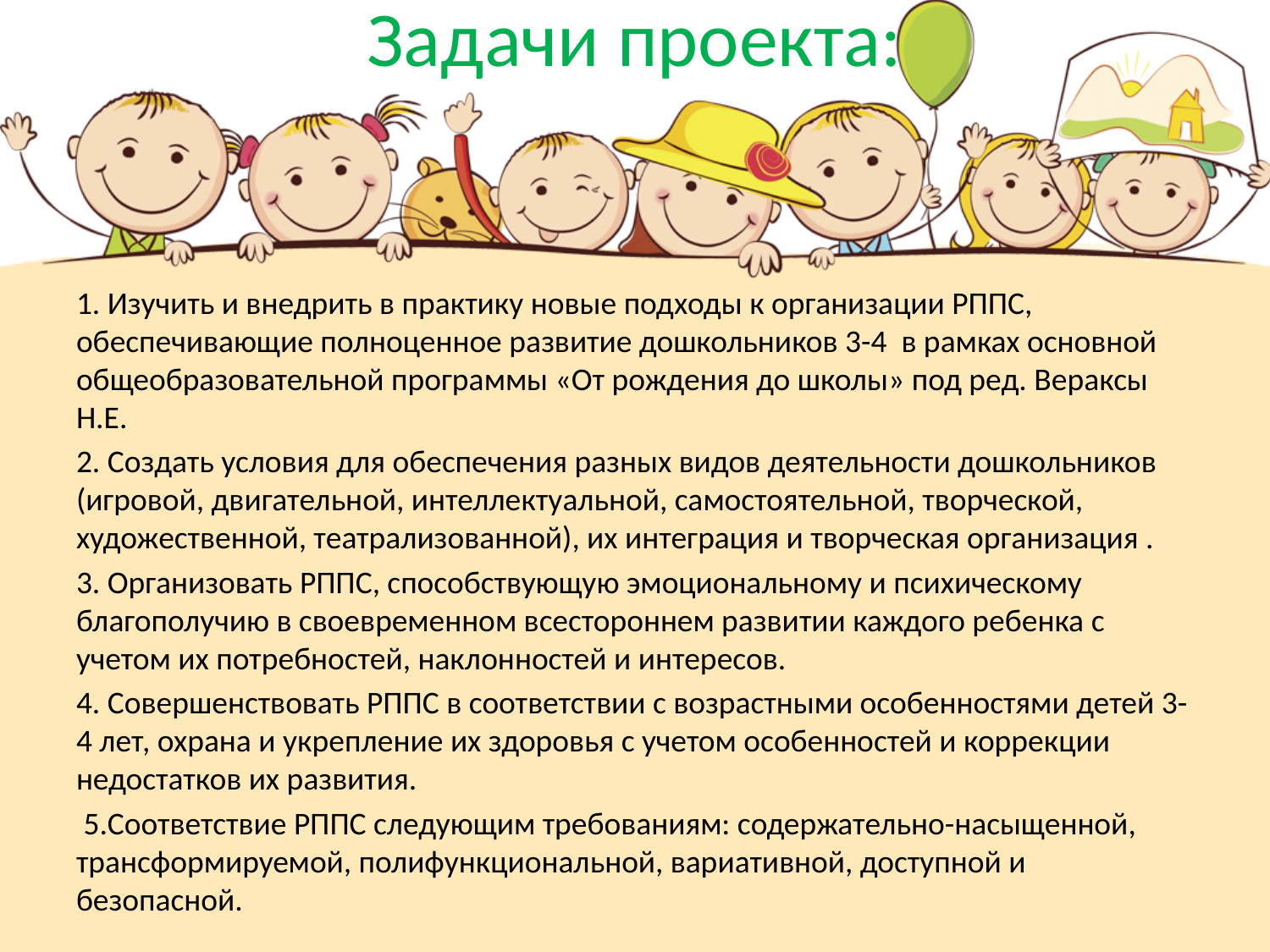

# Задачи проекта:
1. Изучить и внедрить в практику новые подходы к организации РППС, обеспечивающие полноценное развитие дошкольников 3-4  в рамках основной общеобразовательной программы «От рождения до школы» под ред. Вераксы Н.Е.
2. Создать условия для обеспечения разных видов деятельности дошкольников (игровой, двигательной, интеллектуальной, самостоятельной, творческой, художественной, театрализованной), их интеграция и творческая организация .
3. Организовать РППС, способствующую эмоциональному и психическому благополучию в своевременном всестороннем развитии каждого ребенка с учетом их потребностей, наклонностей и интересов.
4. Совершенствовать РППС в соответствии с возрастными особенностями детей 3-4 лет, охрана и укрепление их здоровья с учетом особенностей и коррекции недостатков их развития.
 5.Соответствие РППС следующим требованиям: содержательно-насыщенной, трансформируемой, полифункциональной, вариативной, доступной и безопасной.